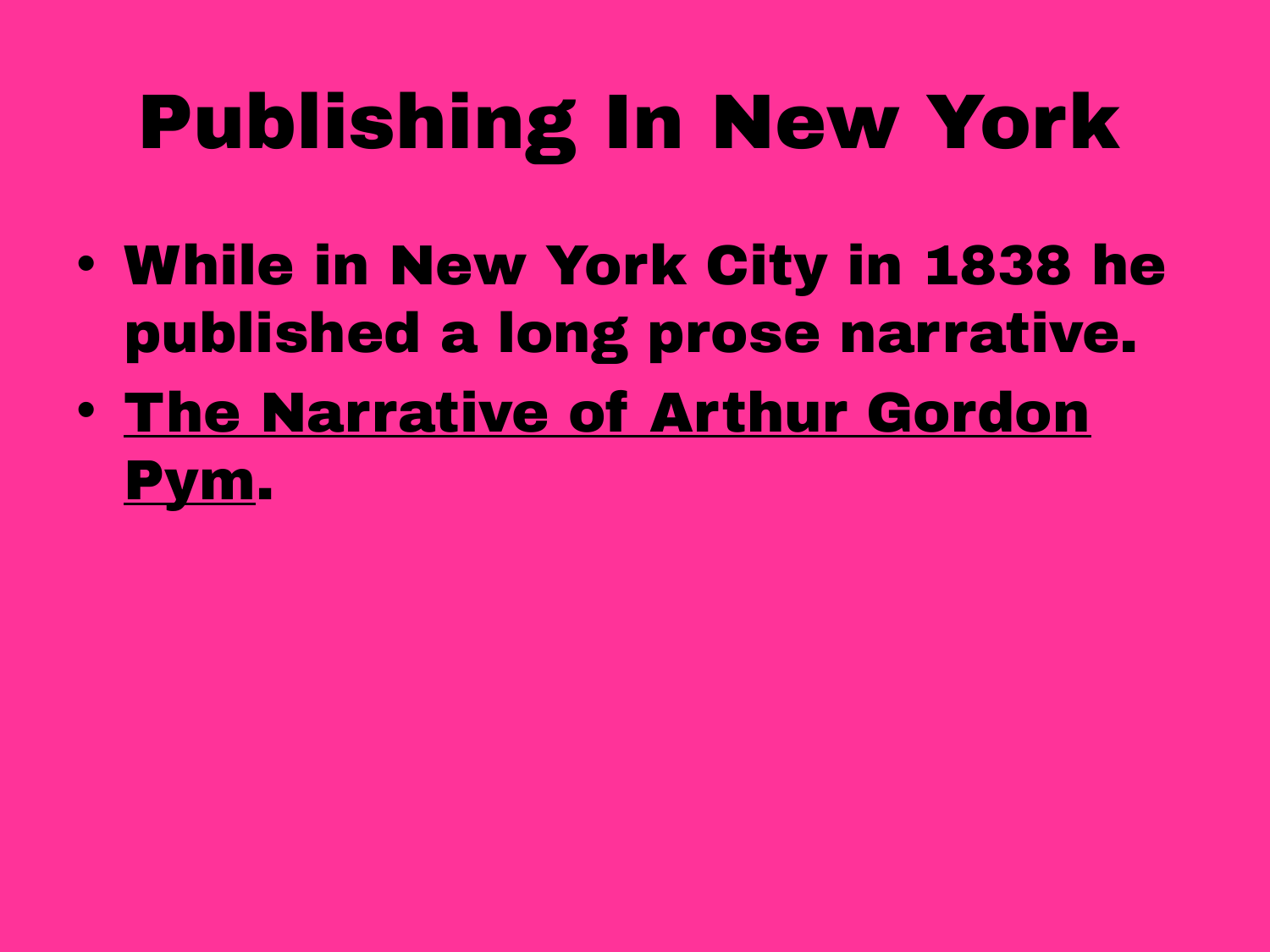

# Publishing In New York
While in New York City in 1838 he published a long prose narrative.
The Narrative of Arthur Gordon Pym.